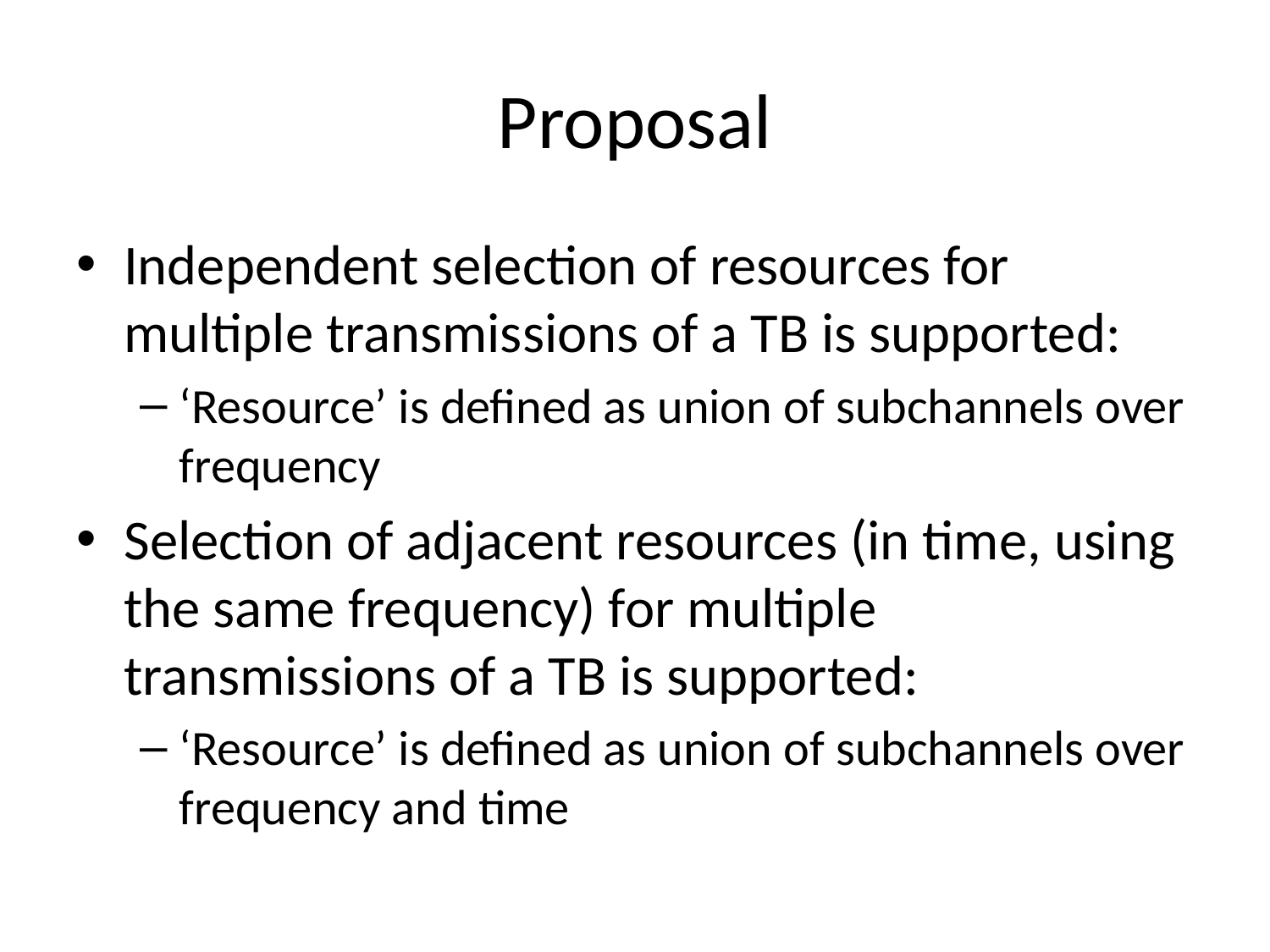

# Proposal
Independent selection of resources for multiple transmissions of a TB is supported:
‘Resource’ is defined as union of subchannels over frequency
Selection of adjacent resources (in time, using the same frequency) for multiple transmissions of a TB is supported:
‘Resource’ is defined as union of subchannels over frequency and time